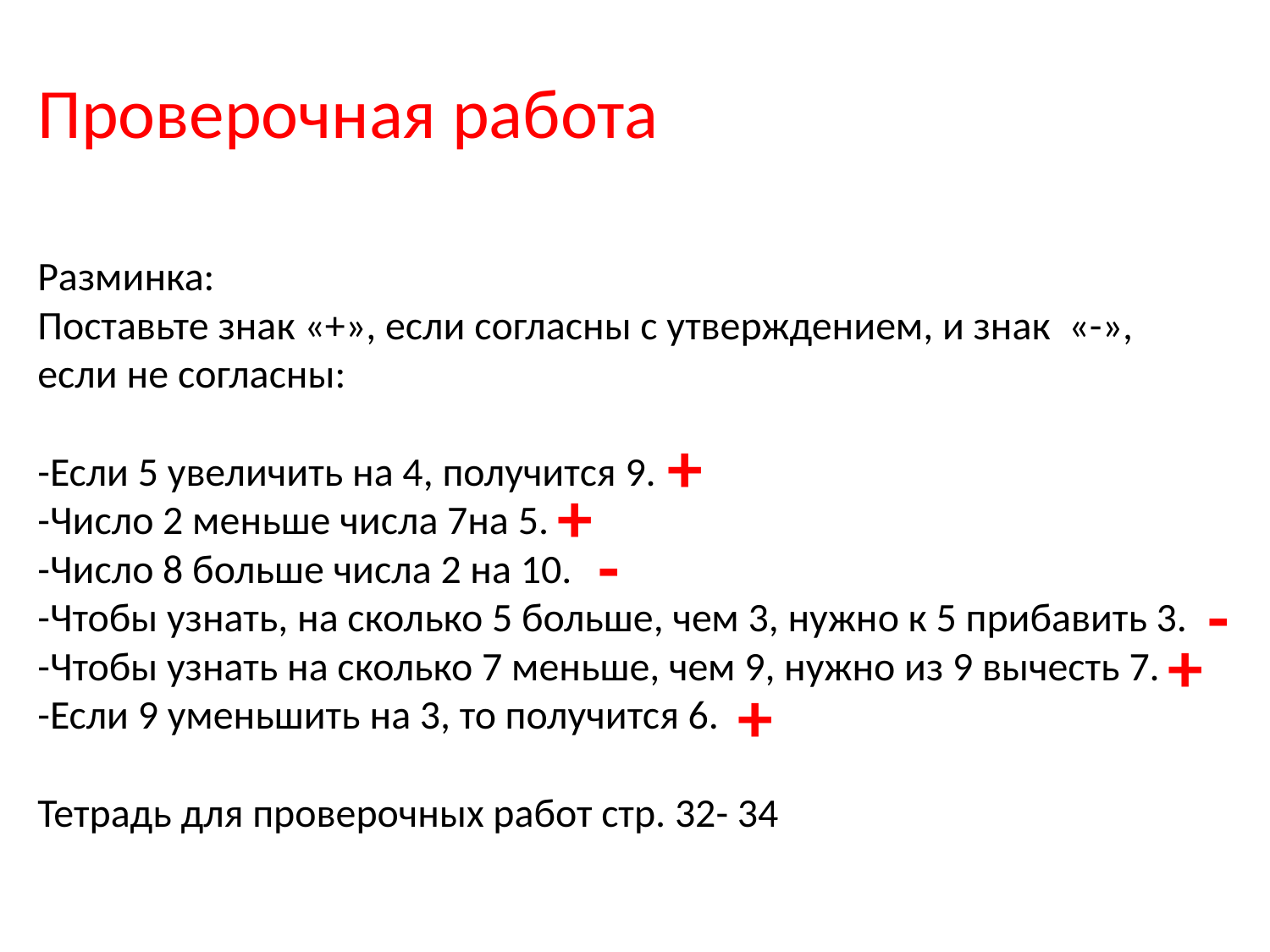

# Проверочная работа Разминка: Поставьте знак «+», если согласны с утверждением, и знак  «-», если не согласны: -Если 5 увеличить на 4, получится 9. -Число 2 меньше числа 7на 5. -Число 8 больше числа 2 на 10. -Чтобы узнать, на сколько 5 больше, чем 3, нужно к 5 прибавить 3. -Чтобы узнать на сколько 7 меньше, чем 9, нужно из 9 вычесть 7. -Если 9 уменьшить на 3, то получится 6. Тетрадь для проверочных работ стр. 32- 34

+
+
-
-
+
+